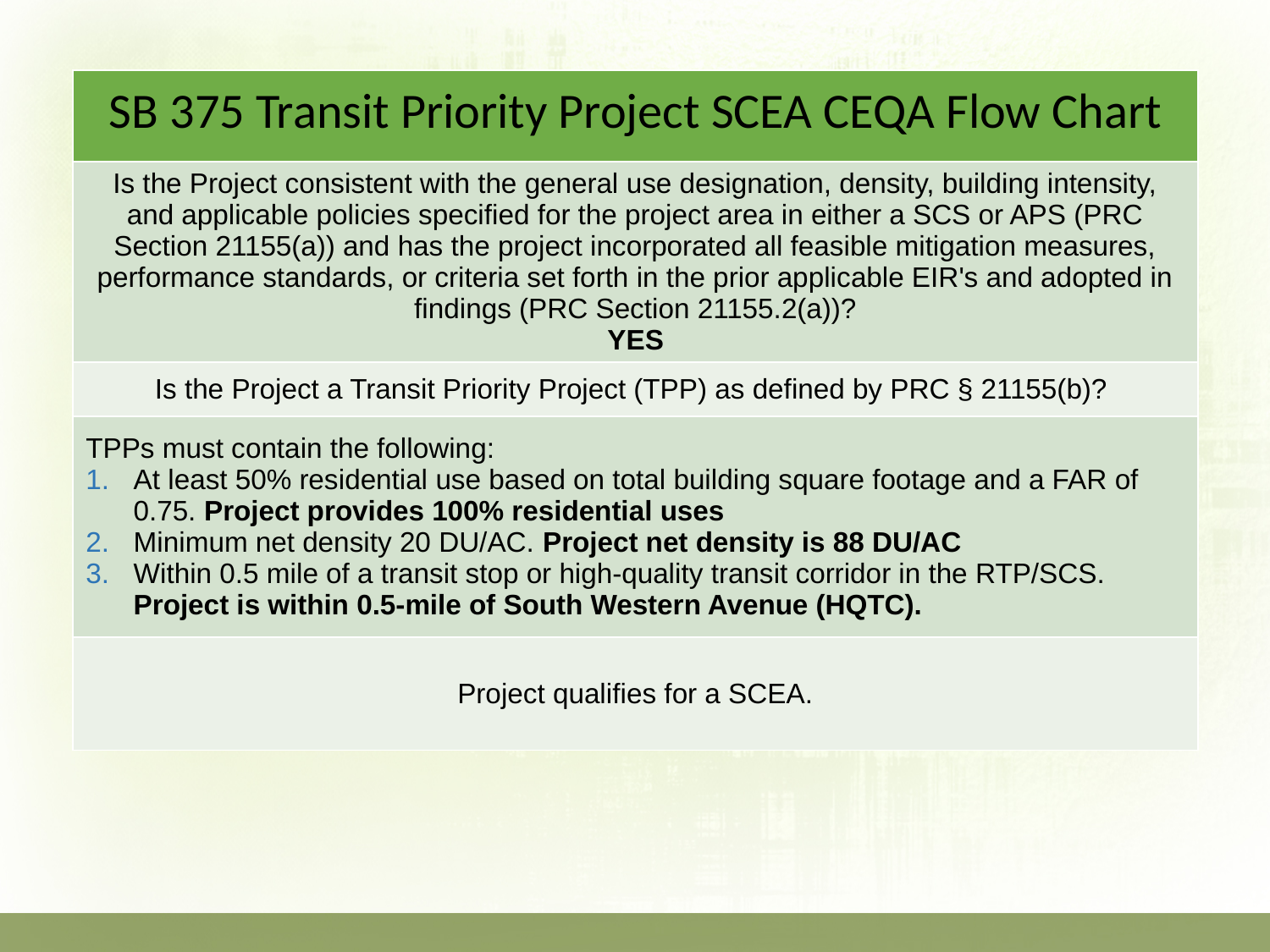

| SB 375 Transit Priority Project SCEA CEQA Flow Chart |
| --- |
| Is the Project consistent with the general use designation, density, building intensity, and applicable policies specified for the project area in either a SCS or APS (PRC Section 21155(a)) and has the project incorporated all feasible mitigation measures, performance standards, or criteria set forth in the prior applicable EIR's and adopted in findings (PRC Section 21155.2(a))? YES |
| Is the Project a Transit Priority Project (TPP) as defined by PRC § 21155(b)? |
| TPPs must contain the following: At least 50% residential use based on total building square footage and a FAR of 0.75. Project provides 100% residential uses Minimum net density 20 DU/AC. Project net density is 88 DU/AC Within 0.5 mile of a transit stop or high-quality transit corridor in the RTP/SCS. Project is within 0.5-mile of South Western Avenue (HQTC). |
| Project qualifies for a SCEA. |